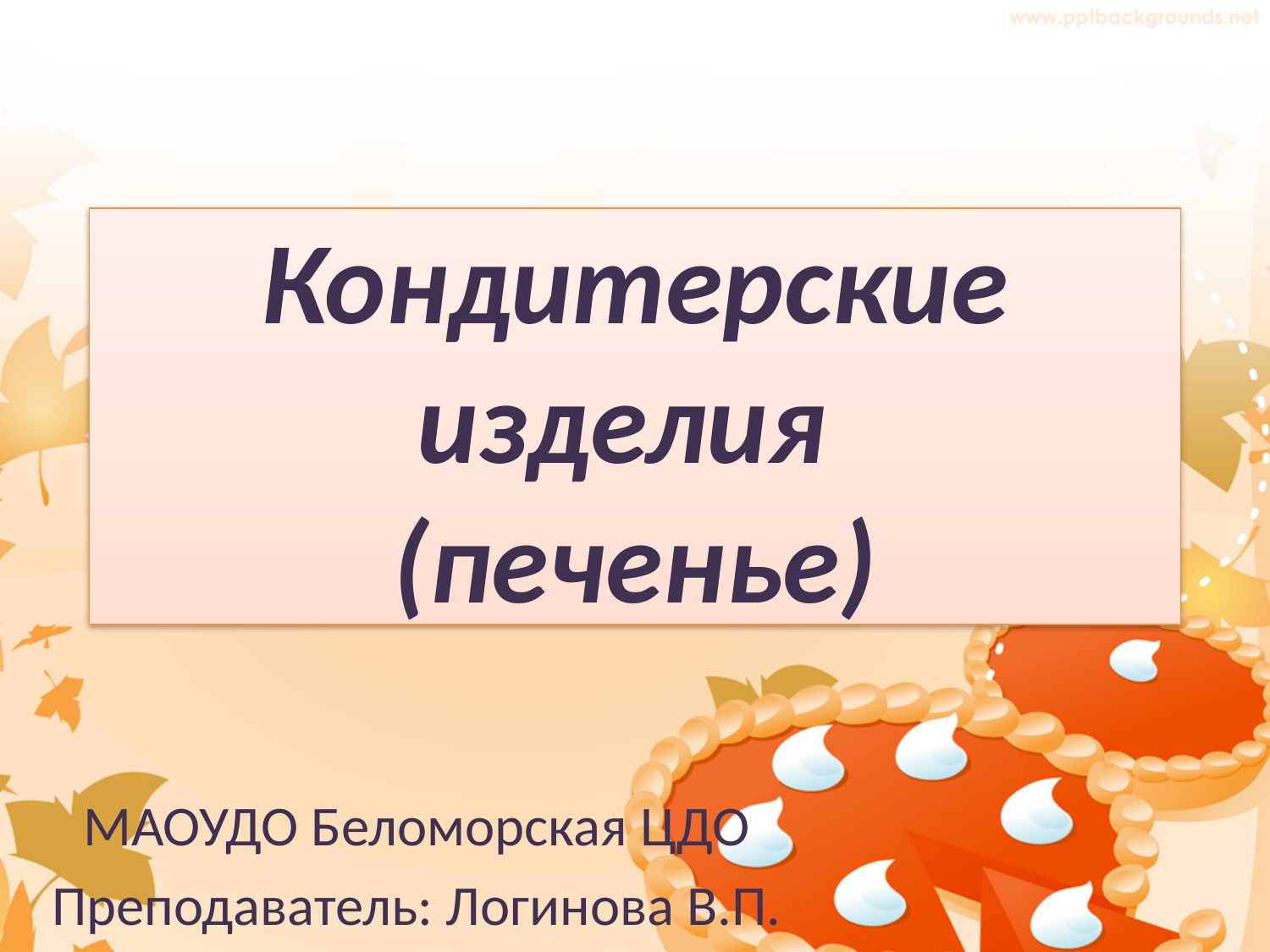

# Кондитерские изделия (печенье)
МАОУДО Беломорская ЦДО
Преподаватель: Логинова В.П.